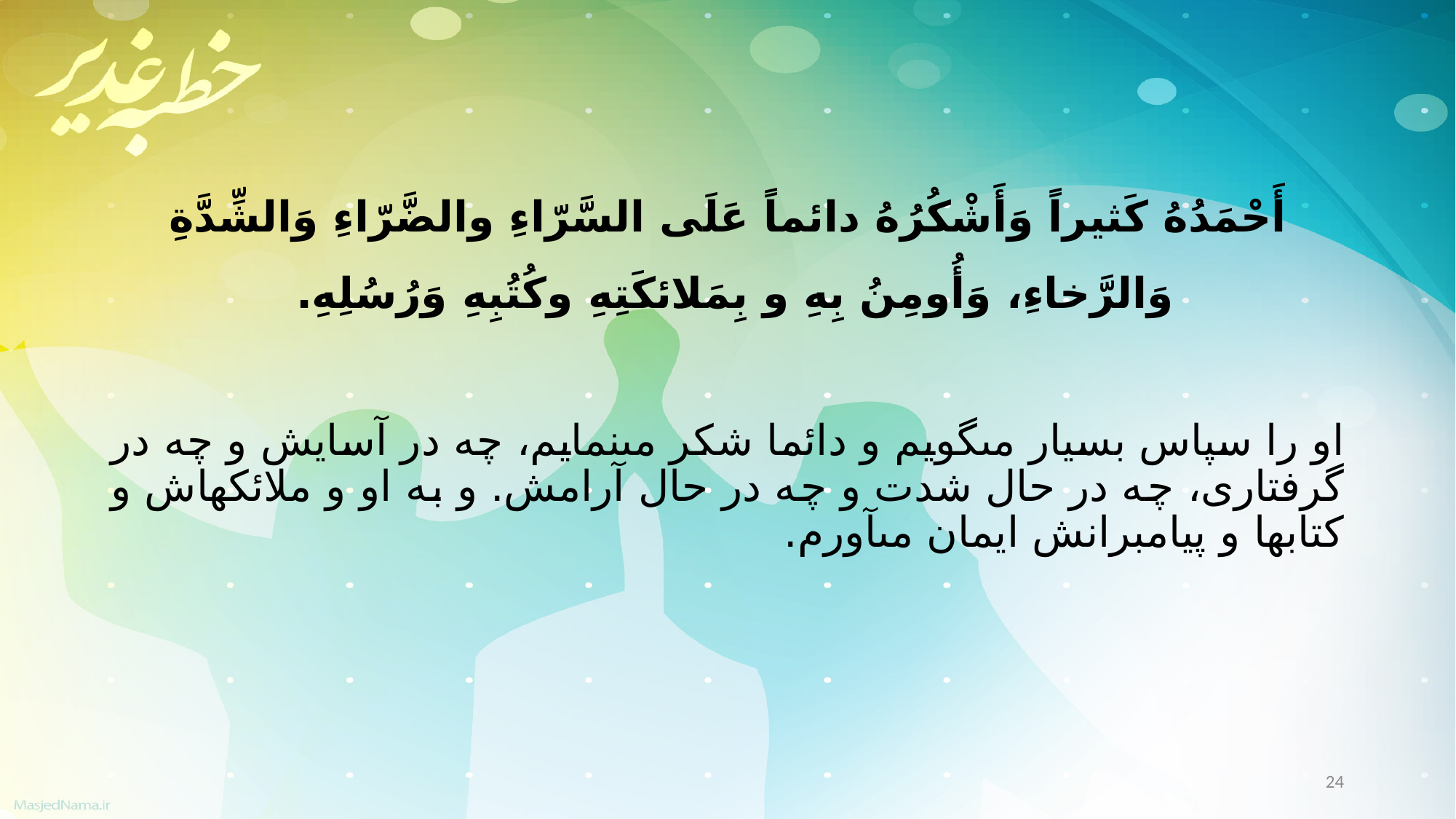

أَحْمَدُهُ کَثیراً وَأَشْکُرُهُ دائماً عَلَی السَّرّاءِ والضَّرّاءِ وَالشِّدَّةِ وَالرَّخاءِ، وَأُومِنُ بِهِ و بِمَلائکَتِهِ وکُتُبِهِ وَرُسُلِهِ.
او را سپاس بسیار مى‏گویم و دائما شکر مى‏نمایم، چه در آسایش و چه در گرفتارى، چه در حال شدت و چه در حال آرامش. و به او و ملائکه‏اش و کتاب‏ها و پیامبرانش ایمان مى‏آورم.
24